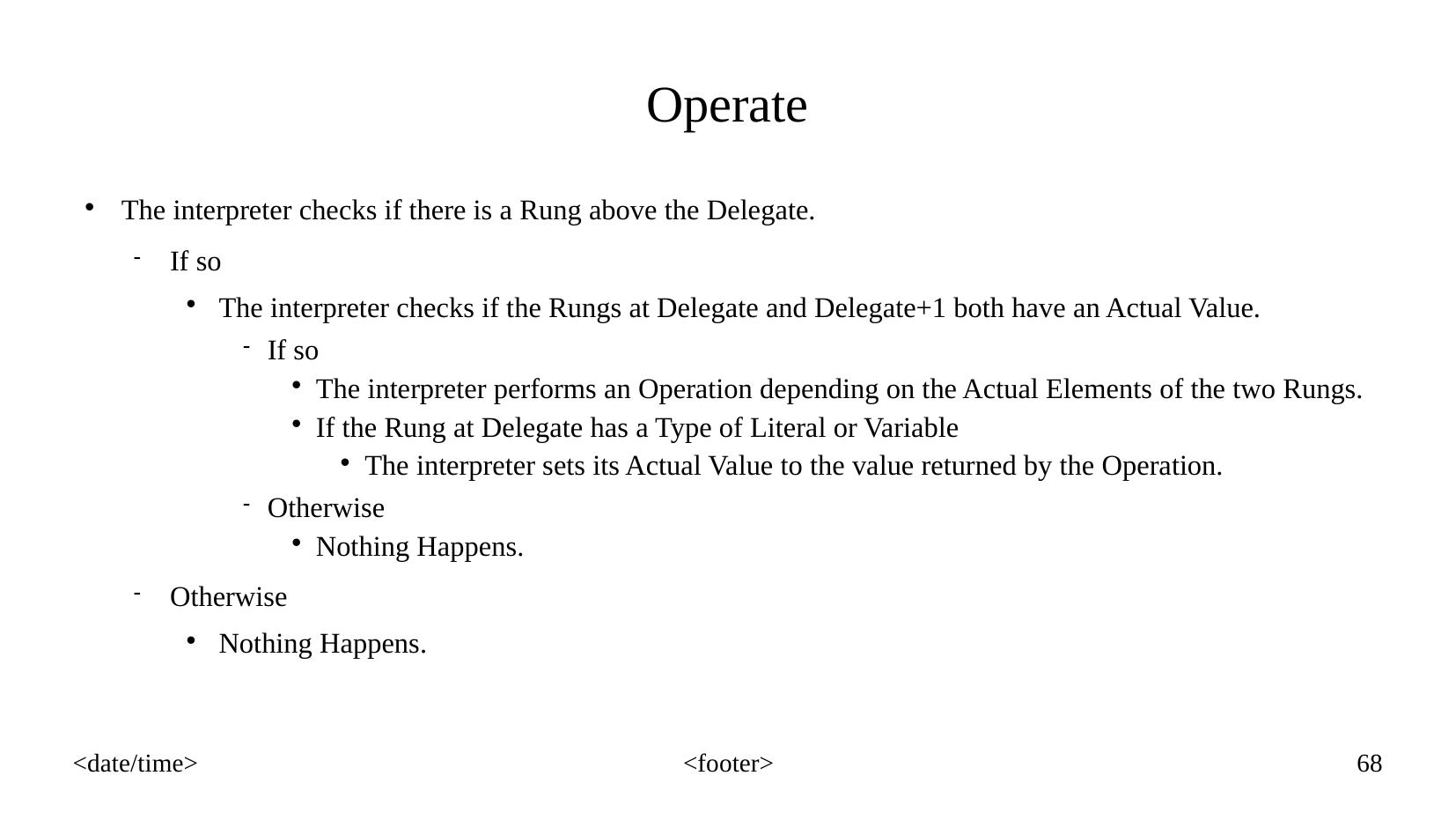

Operate
The interpreter checks if there is a Rung above the Delegate.
If so
The interpreter checks if the Rungs at Delegate and Delegate+1 both have an Actual Value.
If so
The interpreter performs an Operation depending on the Actual Elements of the two Rungs.
If the Rung at Delegate has a Type of Literal or Variable
The interpreter sets its Actual Value to the value returned by the Operation.
Otherwise
Nothing Happens.
Otherwise
Nothing Happens.